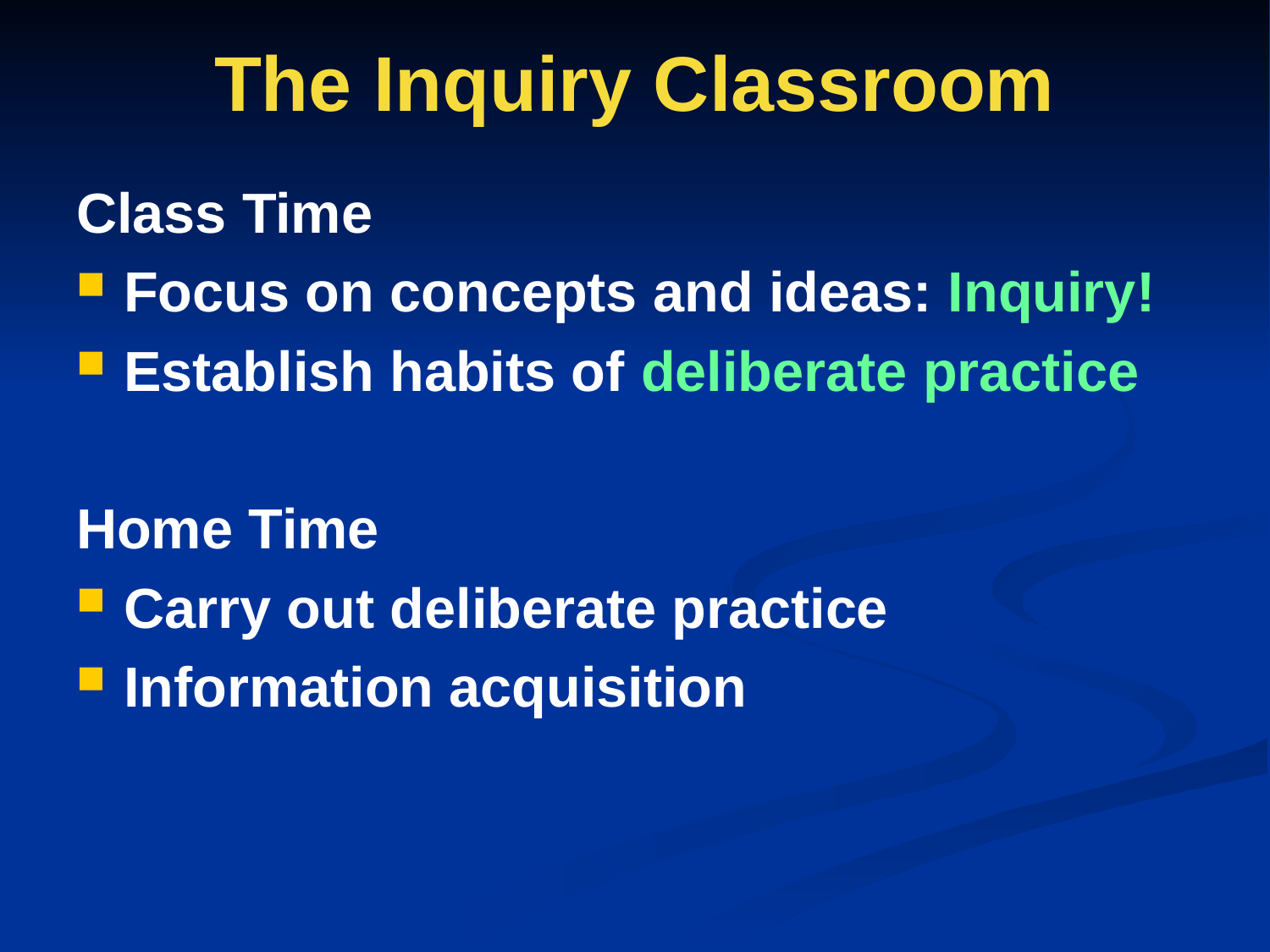

# The Inquiry Classroom
Class Time
Focus on concepts and ideas: Inquiry!
Establish habits of deliberate practice

Home Time
Carry out deliberate practice
Information acquisition